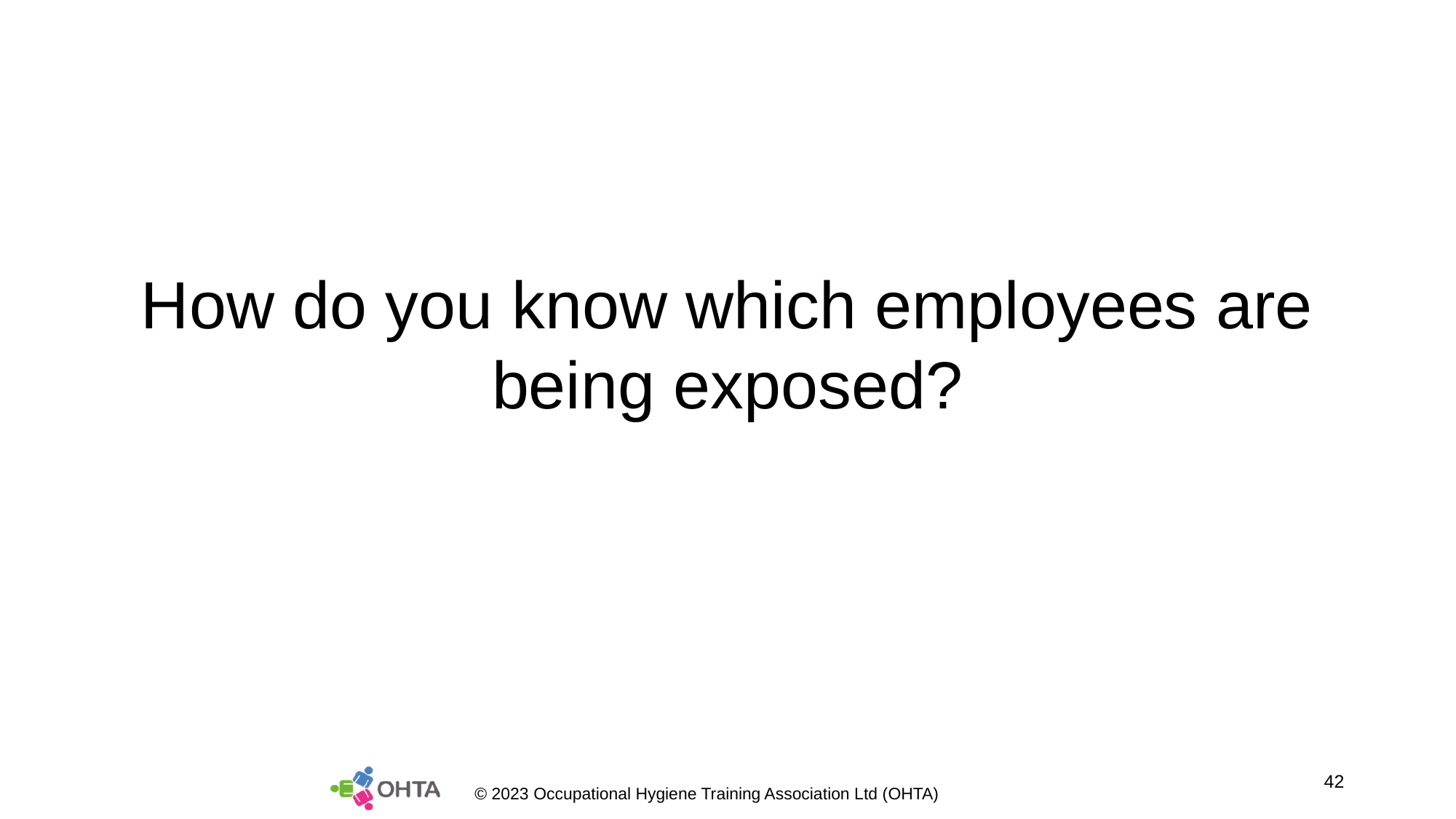

# How do you know which employees are being exposed?

42